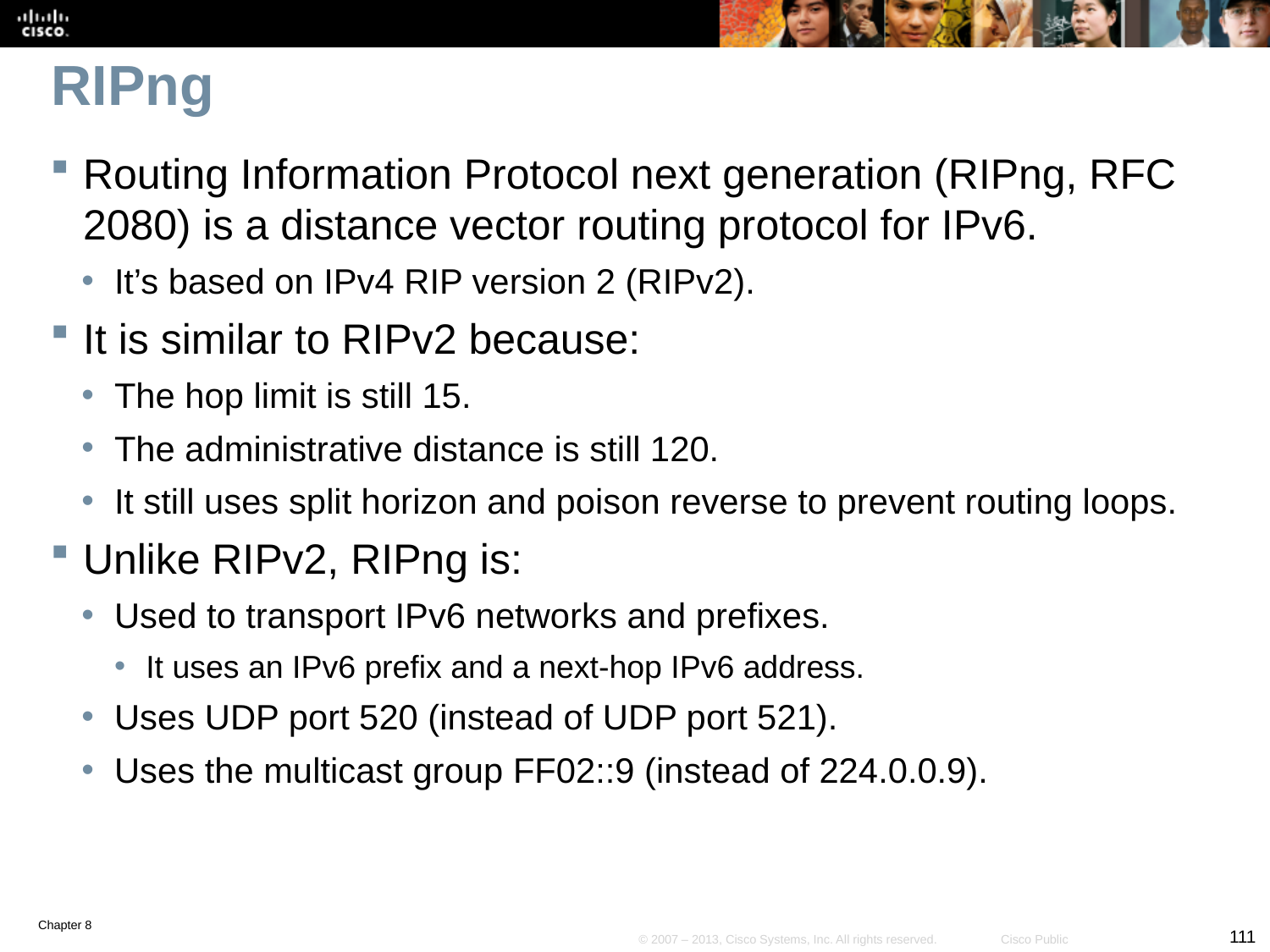

# RIPng
Routing Information Protocol next generation (RIPng, RFC 2080) is a distance vector routing protocol for IPv6.
It’s based on IPv4 RIP version 2 (RIPv2).
It is similar to RIPv2 because:
The hop limit is still 15.
The administrative distance is still 120.
It still uses split horizon and poison reverse to prevent routing loops.
Unlike RIPv2, RIPng is:
Used to transport IPv6 networks and prefixes.
It uses an IPv6 prefix and a next-hop IPv6 address.
Uses UDP port 520 (instead of UDP port 521).
Uses the multicast group FF02::9 (instead of 224.0.0.9).